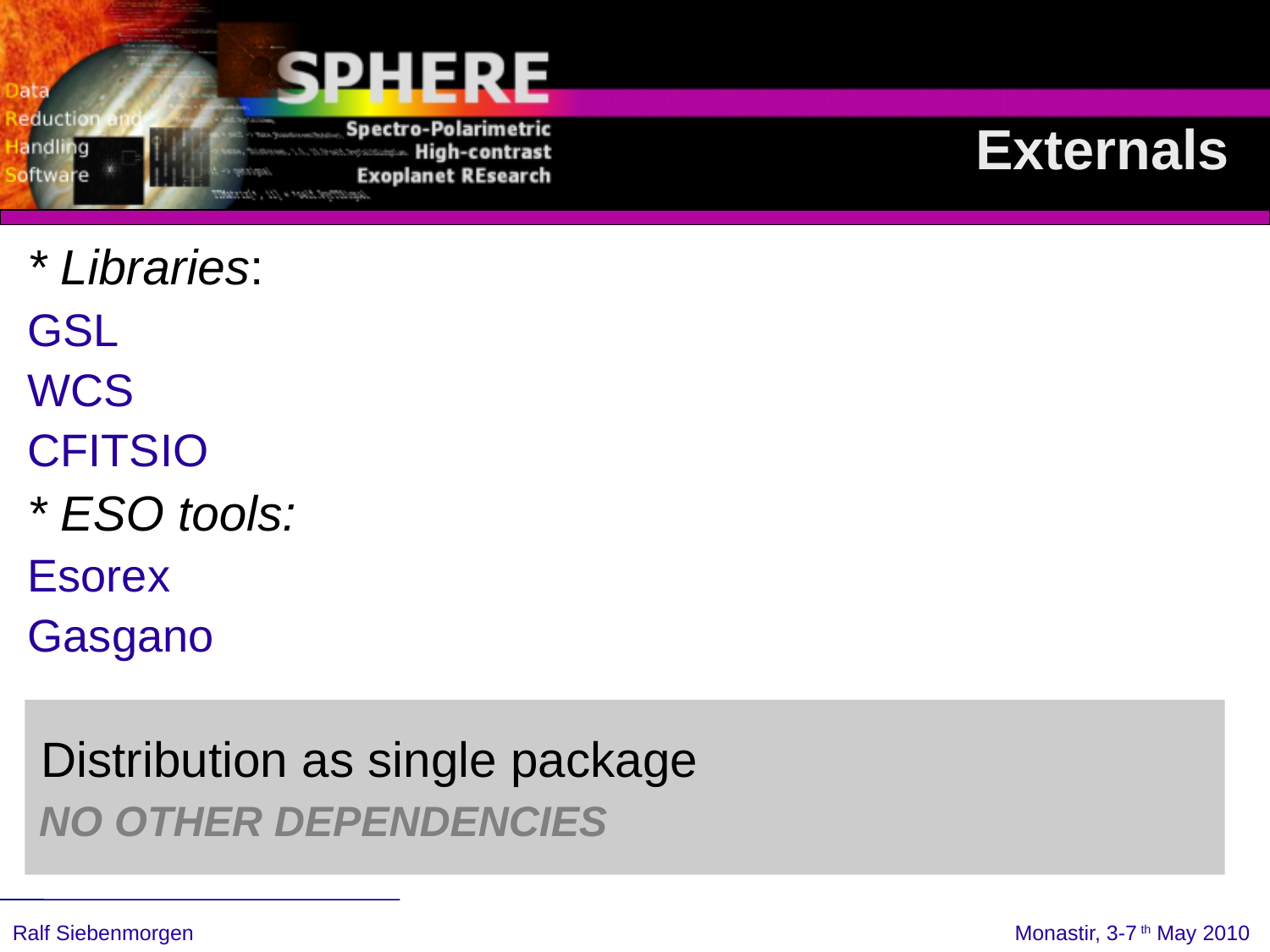

# Externals
* Libraries:
GSL
WCS
CFITSIO
* ESO tools:
Esorex
Gasgano

 Distribution as single package
 NO OTHER DEPENDENCIES